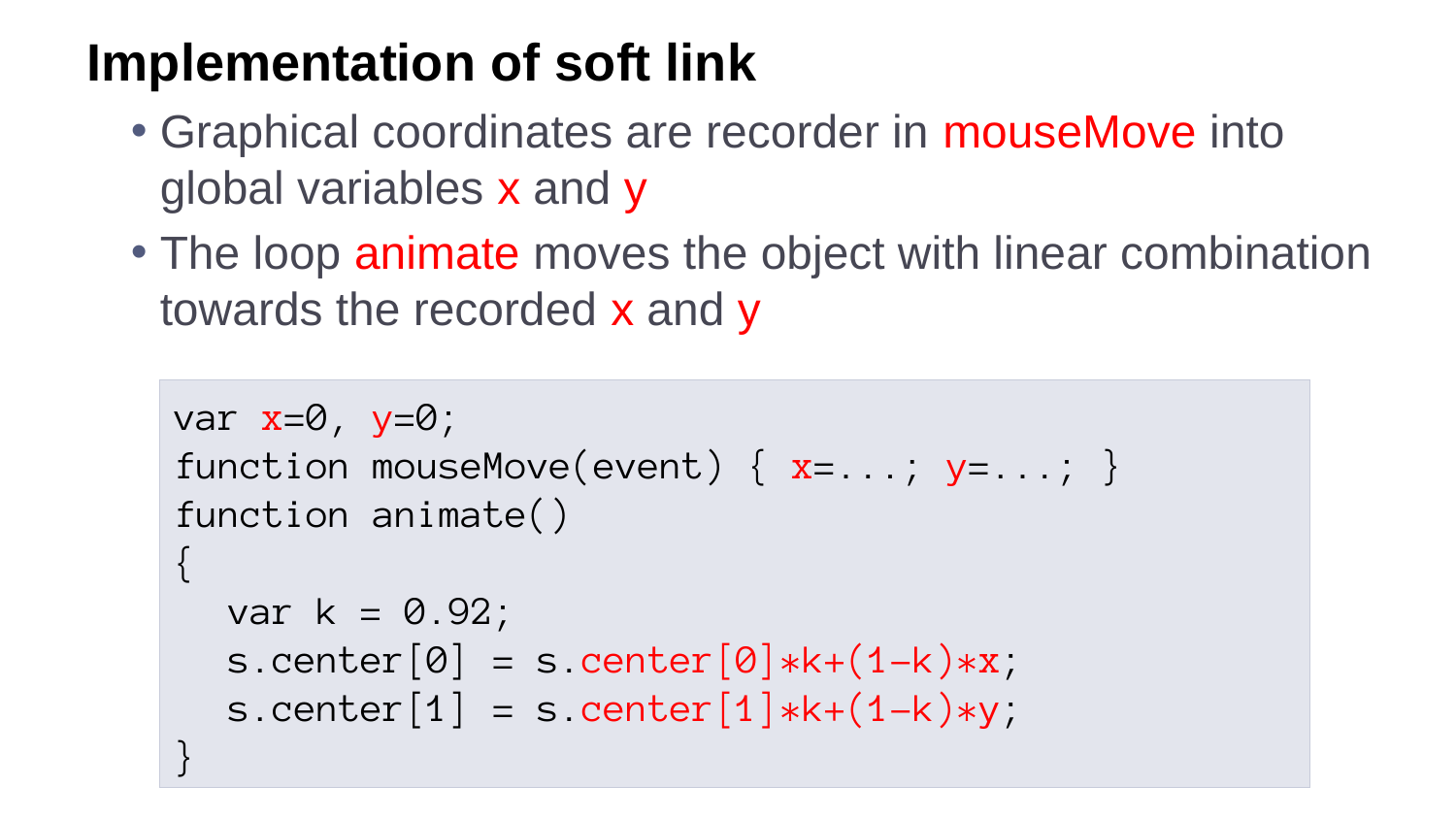

Implementation of soft link
Graphical coordinates are recorder in mouseMove into global variables x and y
The loop animate moves the object with linear combination towards the recorded x and y
var x=0, y=0;
function mouseMove(event) { x=...; y=...; }
function animate()
{
	var k = 0.92;
	s.center[0] = s.center[0]*k+(1-k)*x;
	s.center[1] = s.center[1]*k+(1-k)*y;
}